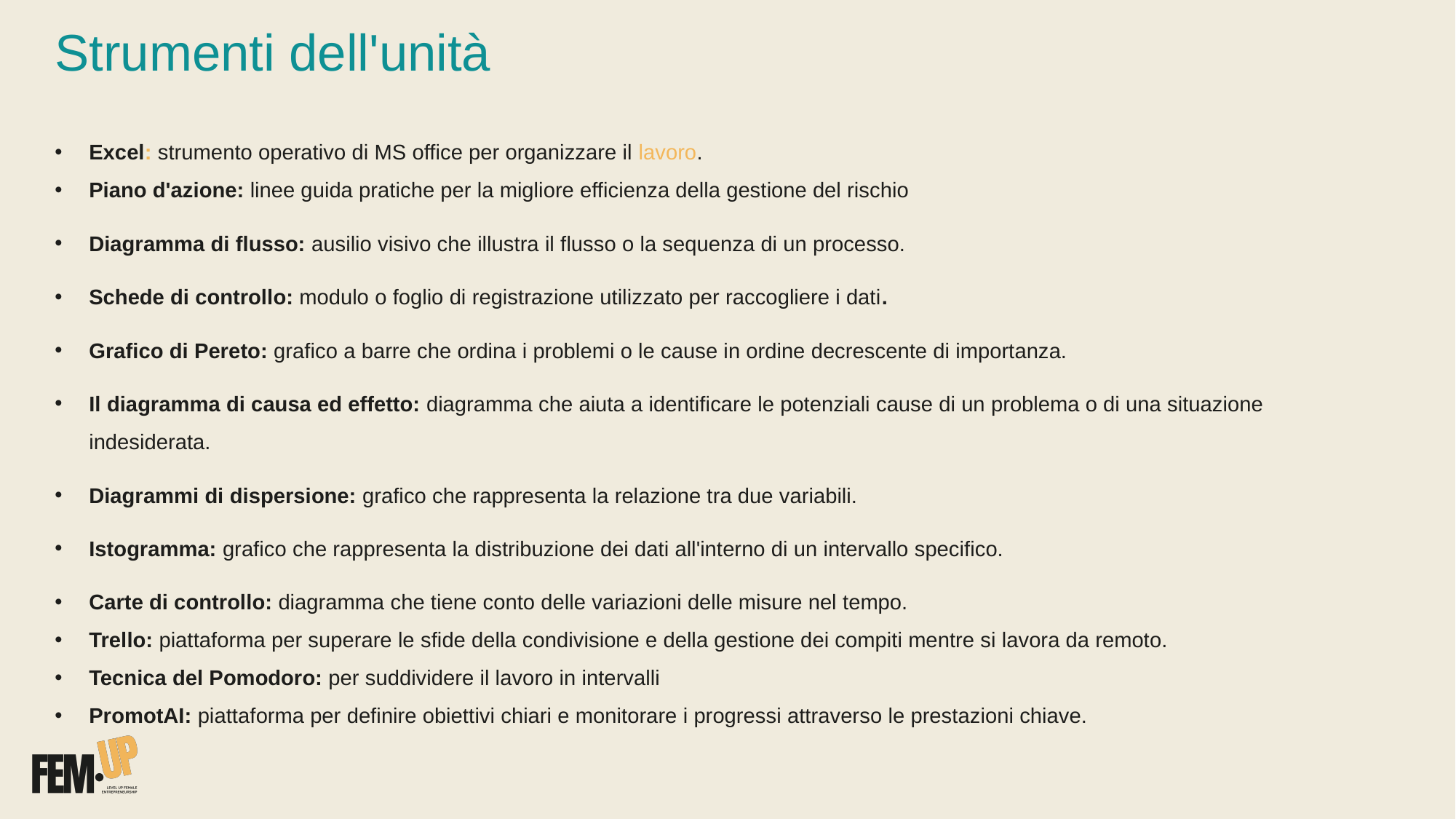

Strumenti dell'unità
Excel: strumento operativo di MS office per organizzare il lavoro.
Piano d'azione: linee guida pratiche per la migliore efficienza della gestione del rischio
Diagramma di flusso: ausilio visivo che illustra il flusso o la sequenza di un processo.
Schede di controllo: modulo o foglio di registrazione utilizzato per raccogliere i dati.
Grafico di Pereto: grafico a barre che ordina i problemi o le cause in ordine decrescente di importanza.
Il diagramma di causa ed effetto: diagramma che aiuta a identificare le potenziali cause di un problema o di una situazione indesiderata.
Diagrammi di dispersione: grafico che rappresenta la relazione tra due variabili.
Istogramma: grafico che rappresenta la distribuzione dei dati all'interno di un intervallo specifico.
Carte di controllo: diagramma che tiene conto delle variazioni delle misure nel tempo.
Trello: piattaforma per superare le sfide della condivisione e della gestione dei compiti mentre si lavora da remoto.
Tecnica del Pomodoro: per suddividere il lavoro in intervalli
PromotAI: piattaforma per definire obiettivi chiari e monitorare i progressi attraverso le prestazioni chiave.